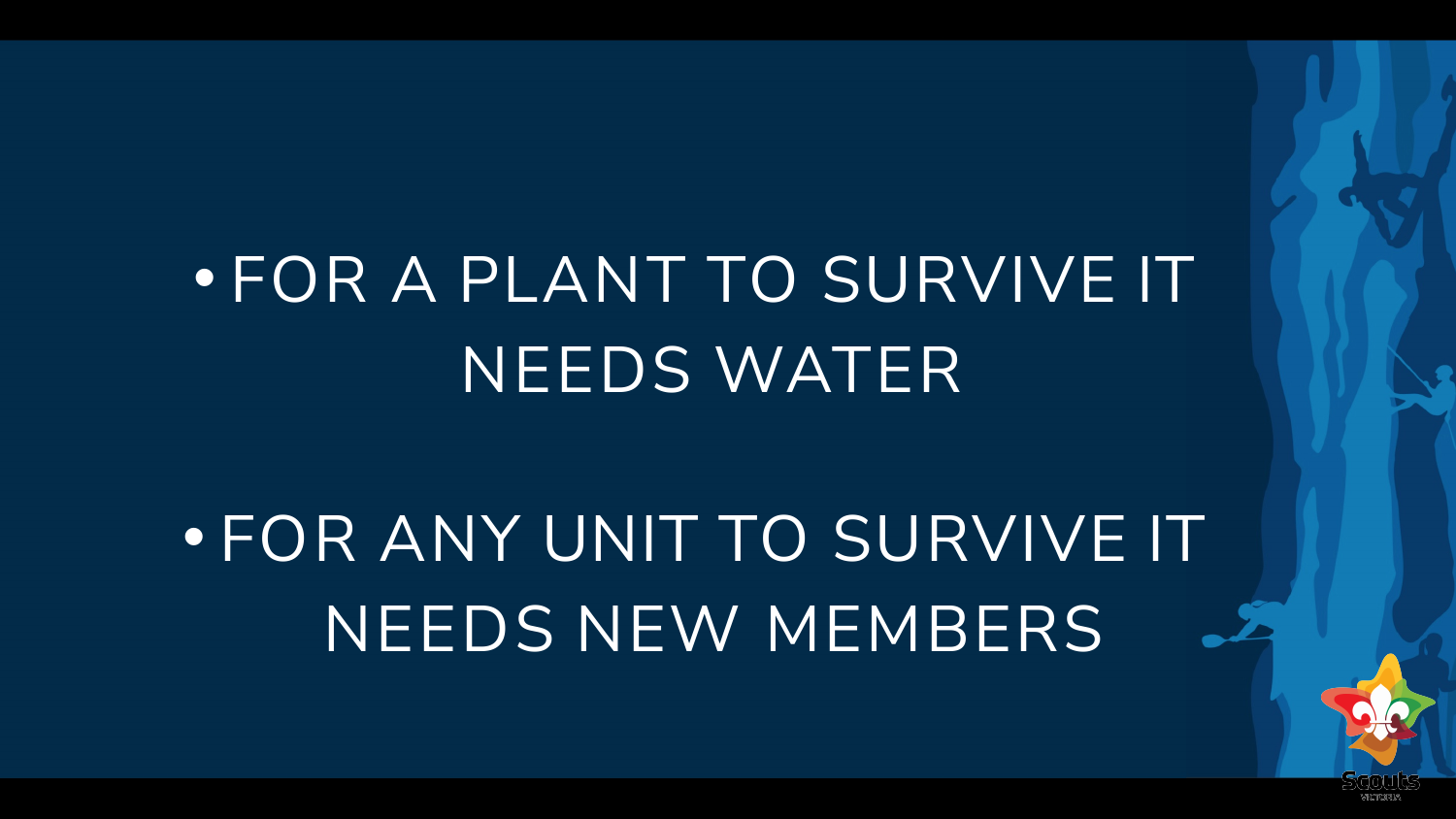

FOR A PLANT TO SURVIVE IT NEEDS WATER
FOR ANY UNIT TO SURVIVE IT NEEDS NEW MEMBERS